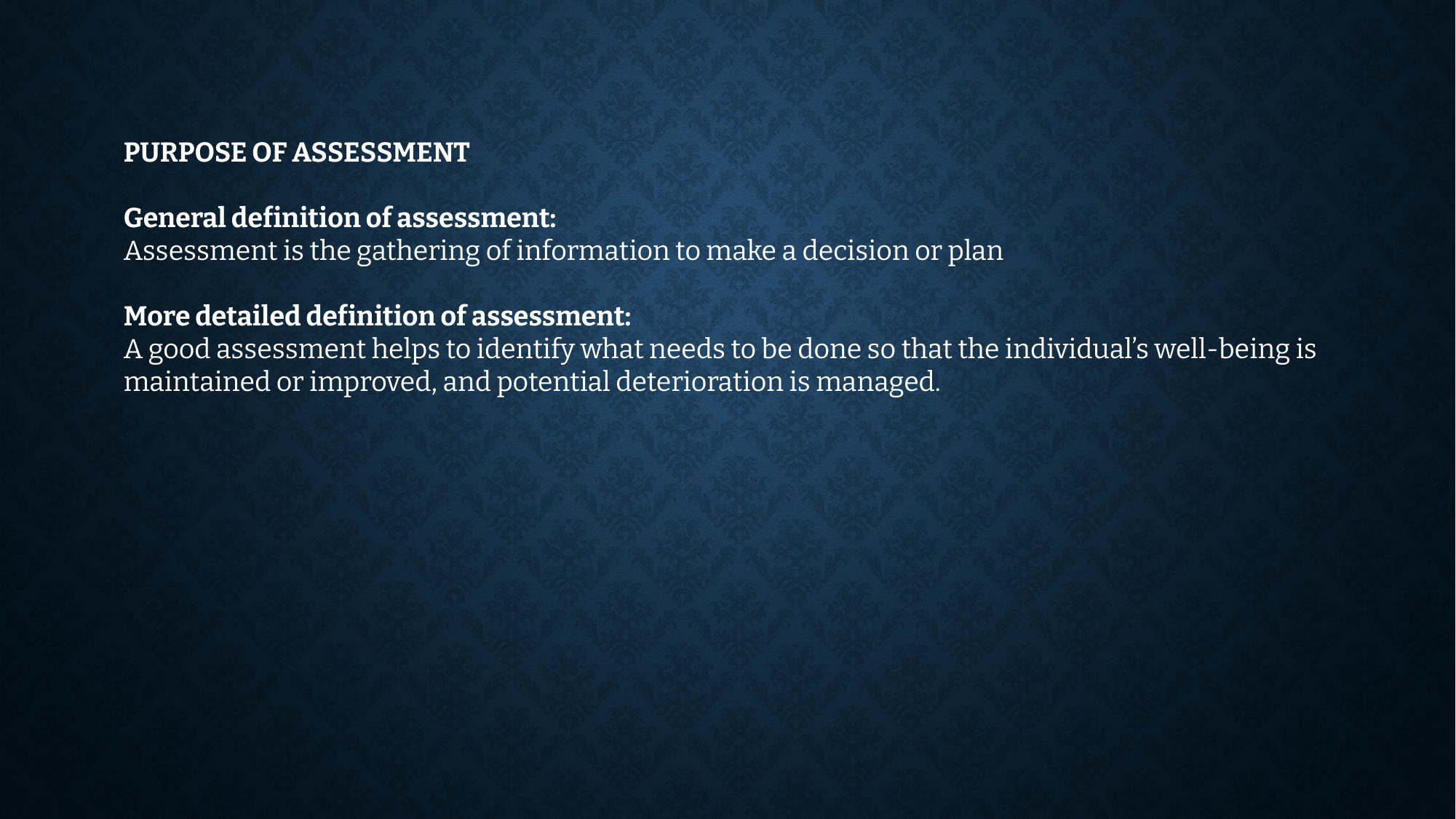

PURPOSE OF ASSESSMENT

General definition of assessment:
Assessment is the gathering of information to make a decision or plan

More detailed definition of assessment:
A good assessment helps to identify what needs to be done so that the individual’s well-being is maintained or improved, and potential deterioration is managed.